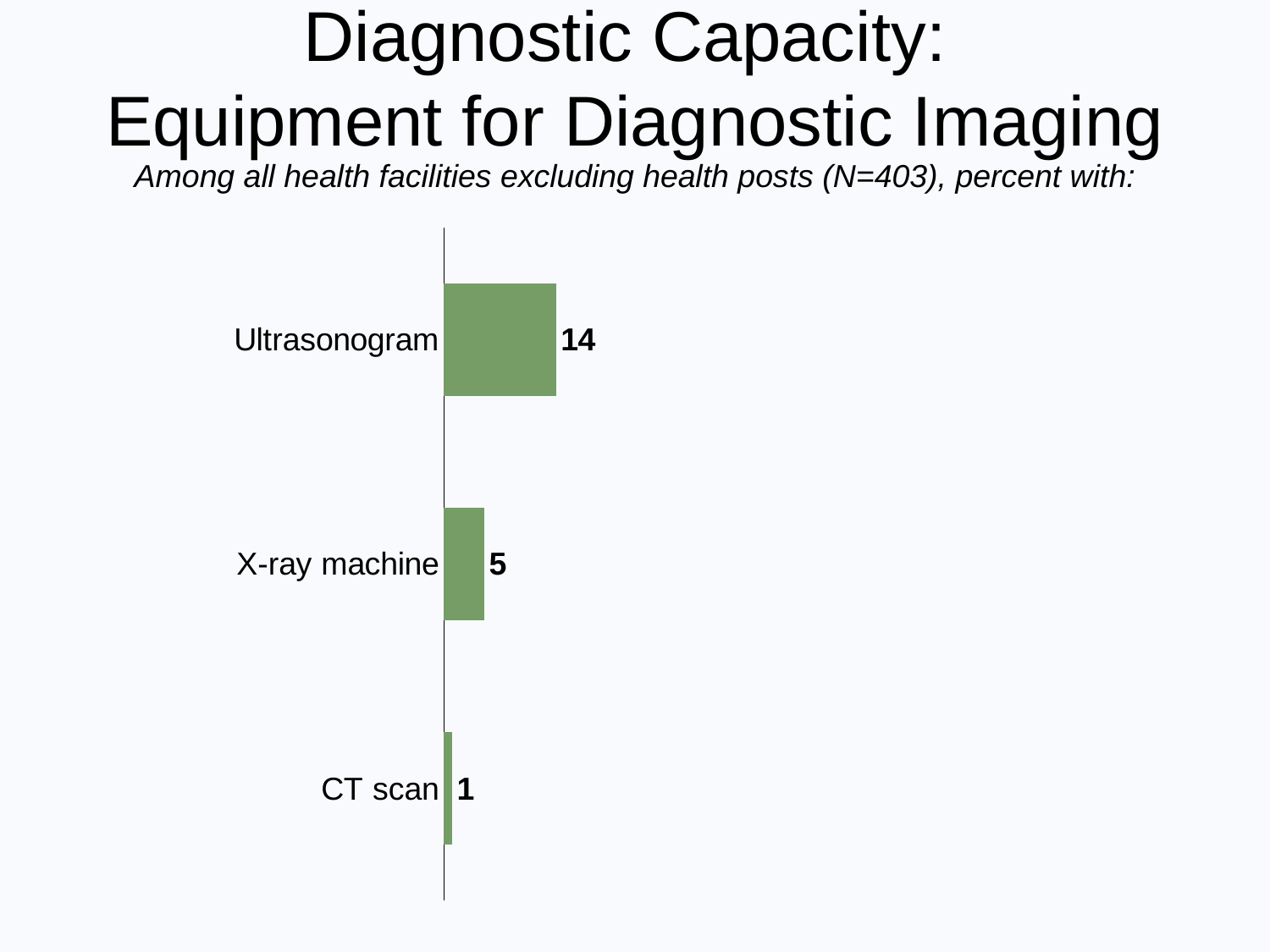

# Diagnostic Capacity: Equipment for Diagnostic Imaging
Among all health facilities excluding health posts (N=403), percent with:

### Chart

| Category | Series 1 |
|---|---|
| CT scan | 1.0 |
| X-ray machine | 5.0 |
| Ultrasonogram | 14.0 |